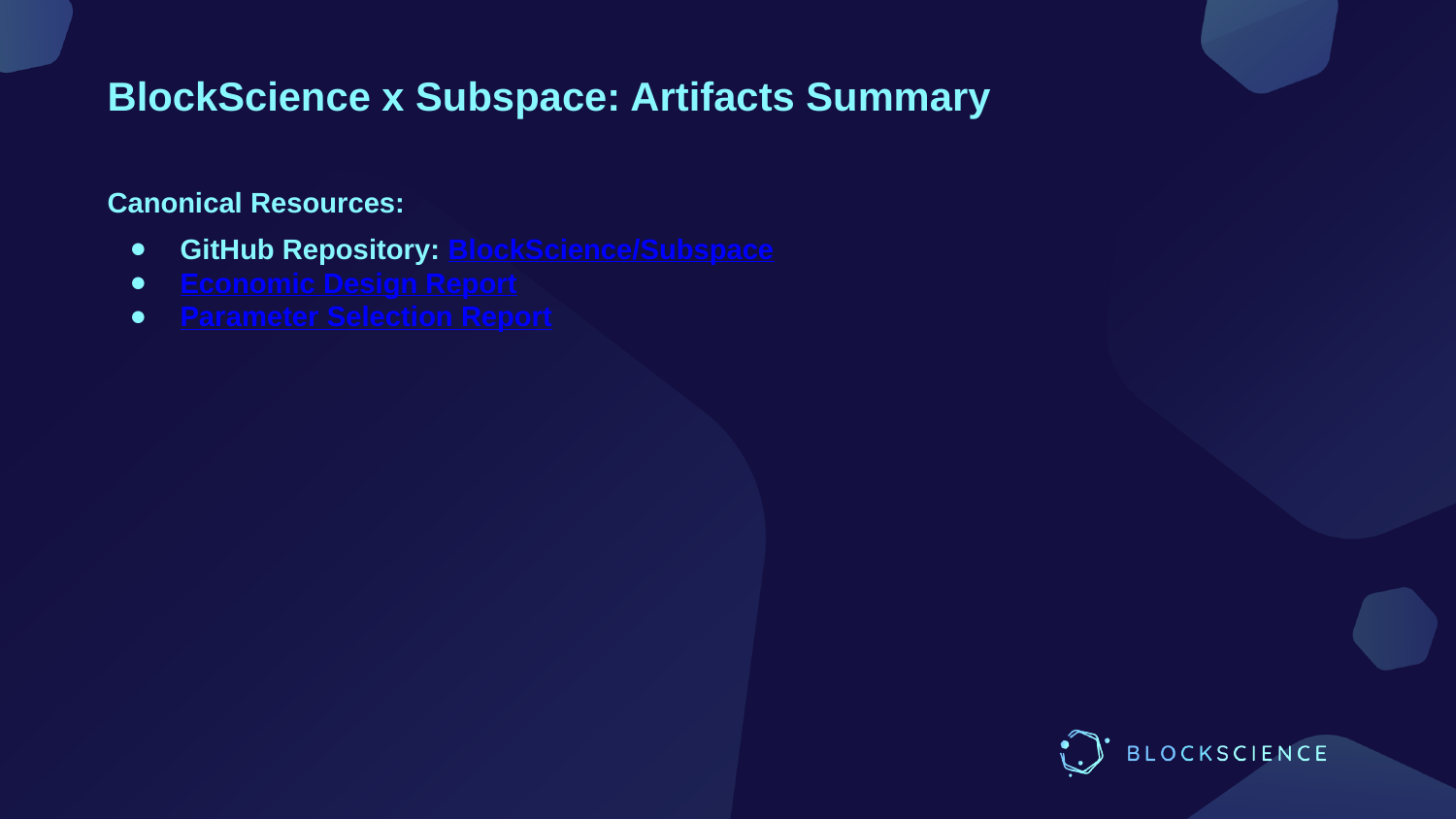

# BlockScience x Subspace: Artifacts Summary

Canonical Resources:
GitHub Repository: BlockScience/Subspace
Economic Design Report
Parameter Selection Report